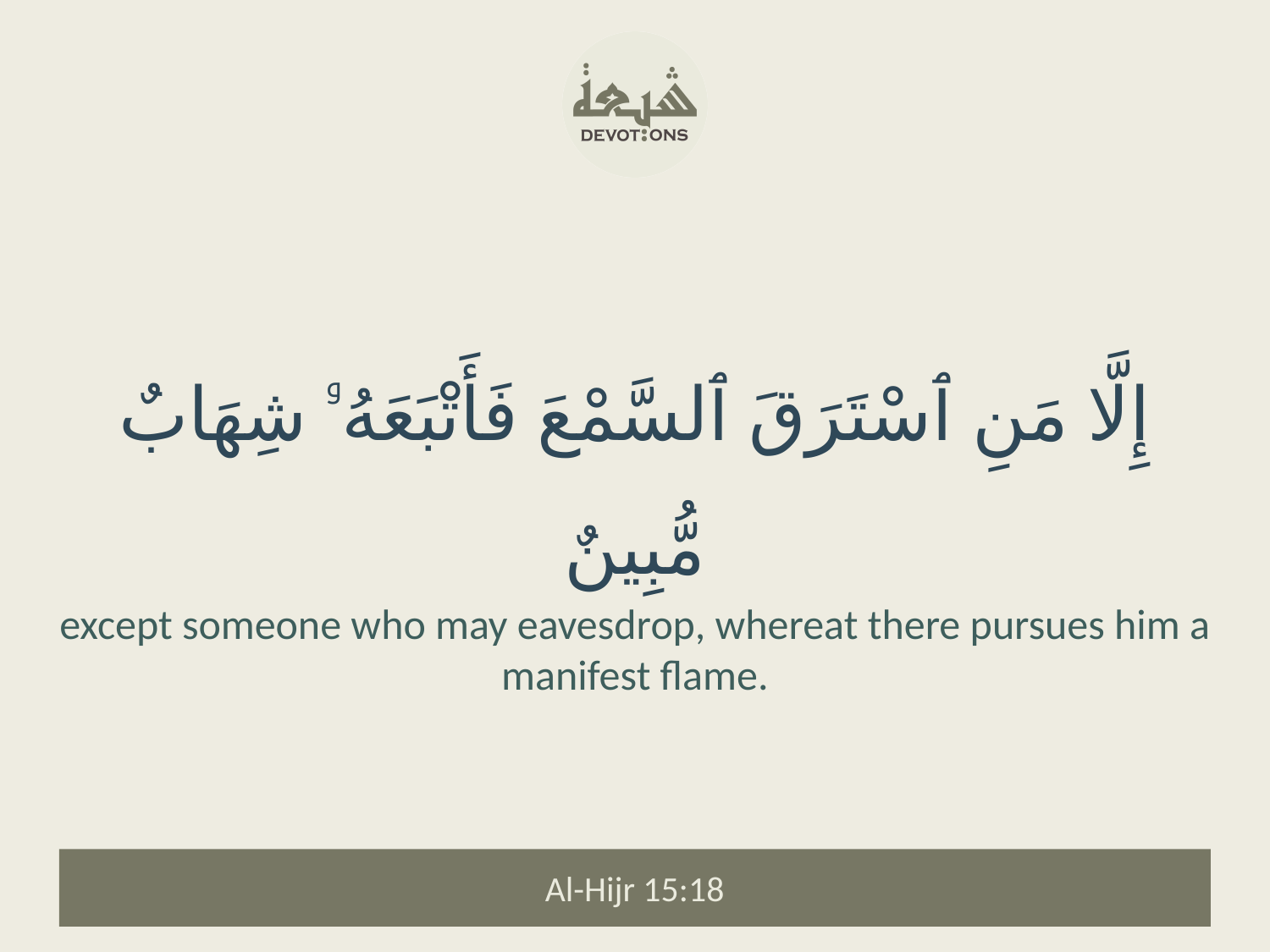

إِلَّا مَنِ ٱسْتَرَقَ ٱلسَّمْعَ فَأَتْبَعَهُۥ شِهَابٌ مُّبِينٌ
except someone who may eavesdrop, whereat there pursues him a manifest flame.
Al-Hijr 15:18